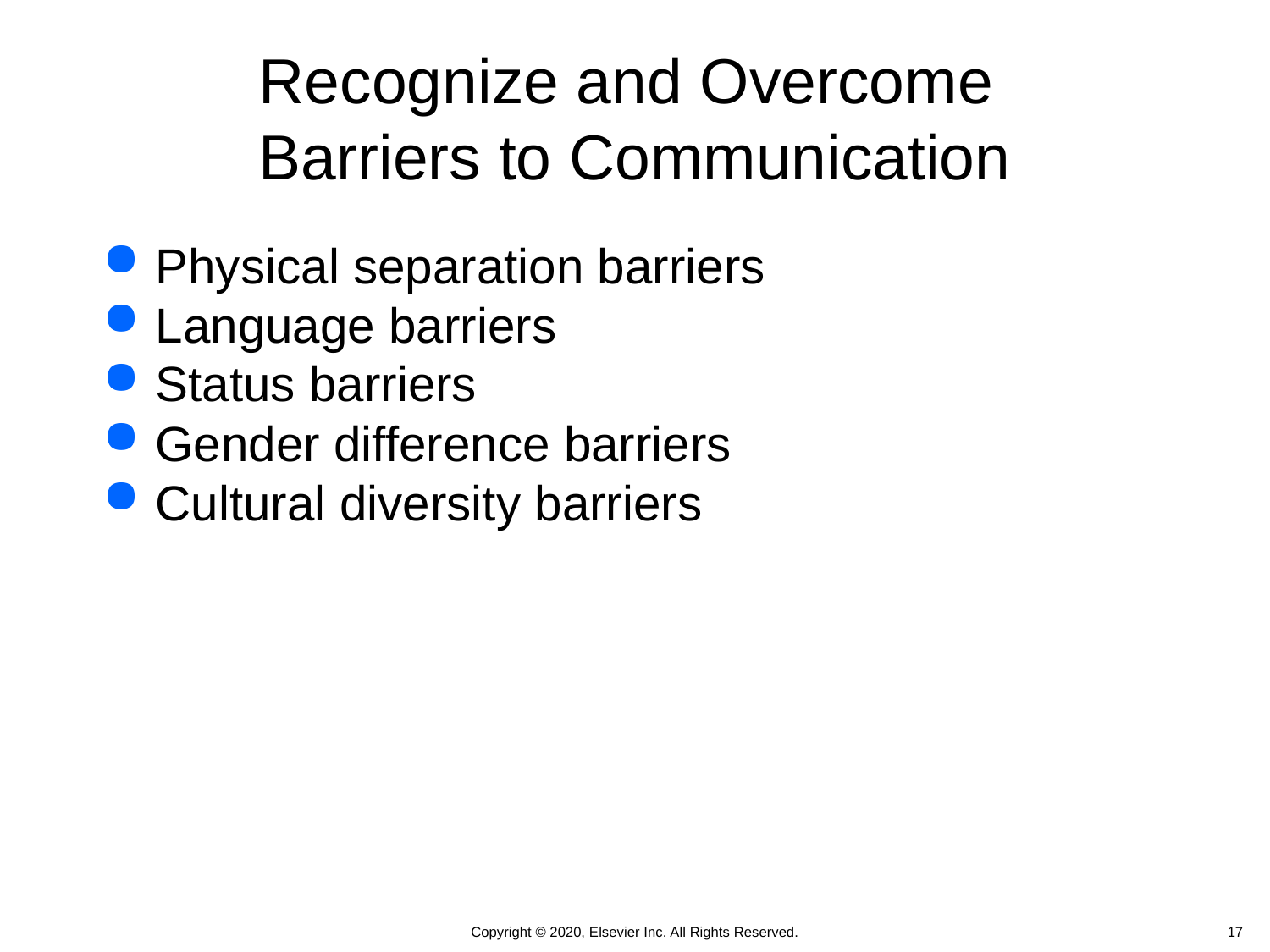

# Recognize and Overcome Barriers to Communication
Physical separation barriers
Language barriers
Status barriers
Gender difference barriers
Cultural diversity barriers
 17